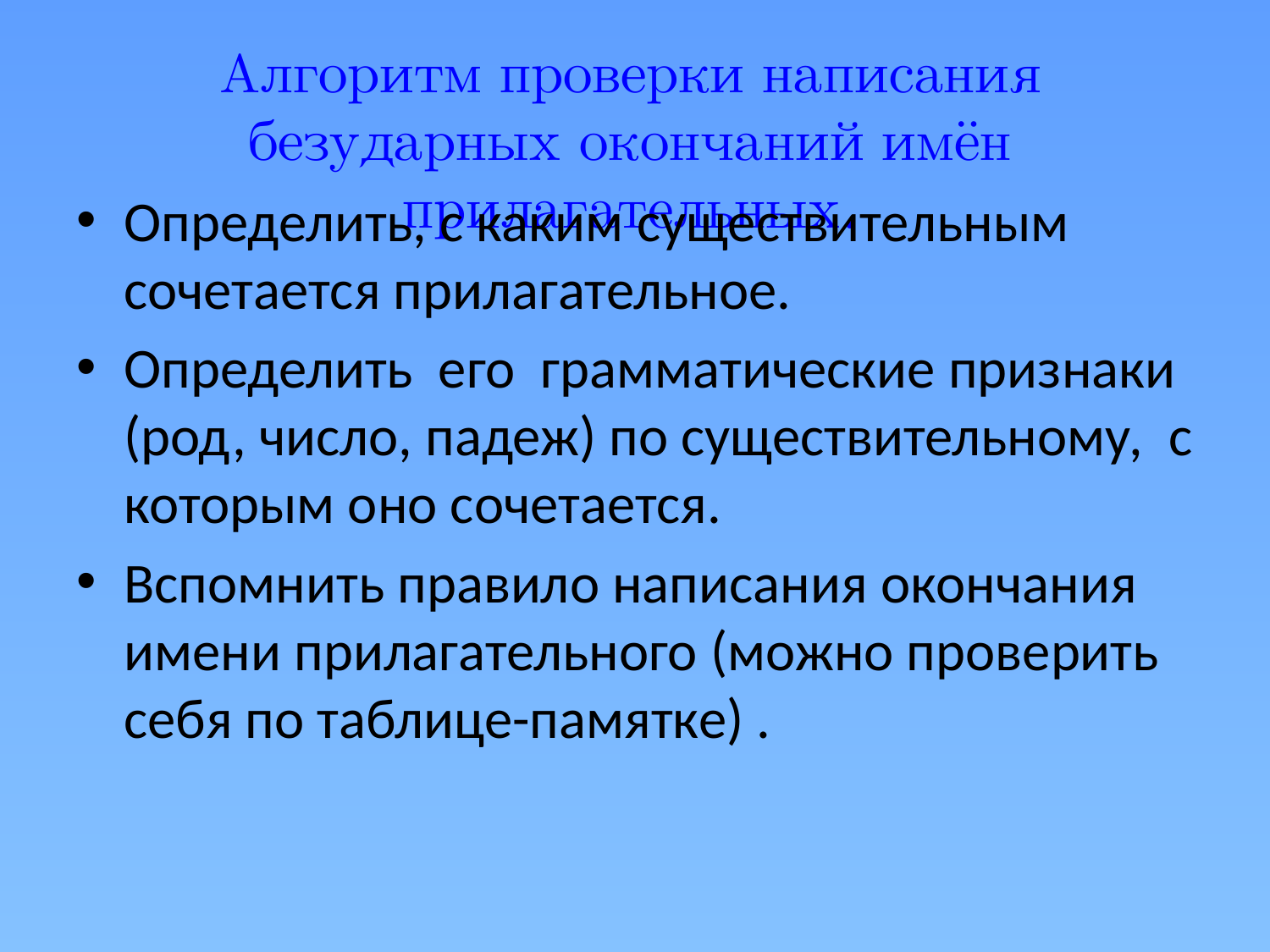

# Алгоритм проверки написания безударных окончаний имён прилагательных.
Определить, с каким существительным сочетается прилагательное.
Определить  его  грамматические признаки (род, число, падеж) по существительному,  с которым оно сочетается.
Вспомнить правило написания окончания имени прилагательного (можно проверить себя по таблице-памятке) .